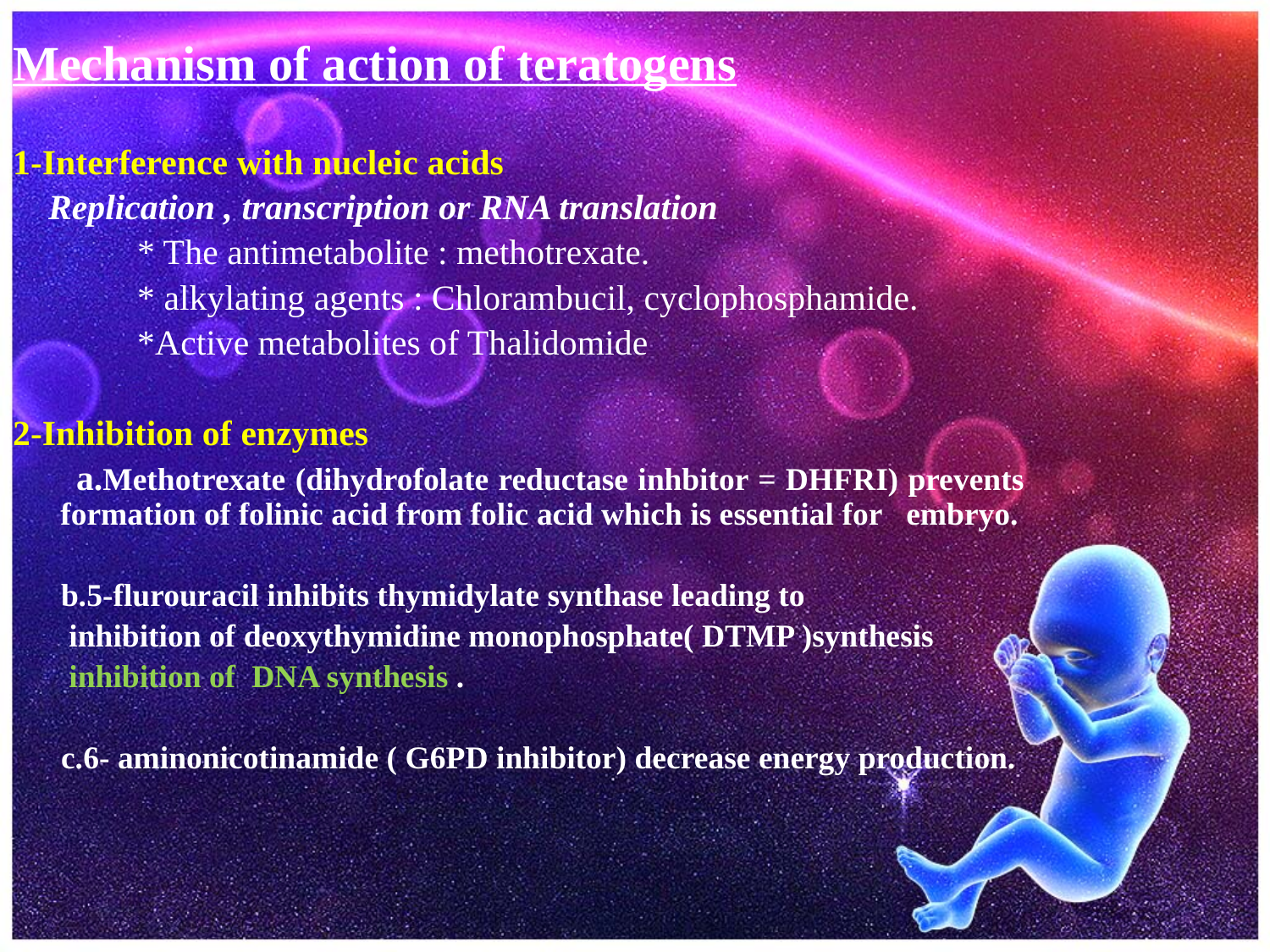

Mechanism of action of teratogens

1-Interference with nucleic acids
    Replication , transcription or RNA translation
              * The antimetabolite : methotrexate.
              * alkylating agents : Chlorambucil, cyclophosphamide.
              *Active metabolites of Thalidomide

2-Inhibition of enzymes
      a.Methotrexate (dihydrofolate reductase inhbitor = DHFRI) prevents                         formation of folinic acid from folic acid which is essential for   embryo.

      b.5-flurouracil inhibits thymidylate synthase leading to
       inhibition of deoxythymidine monophosphate( DTMP )synthesis
       inhibition of  DNA synthesis .

      c.6- aminonicotinamide ( G6PD inhibitor) decrease energy production.